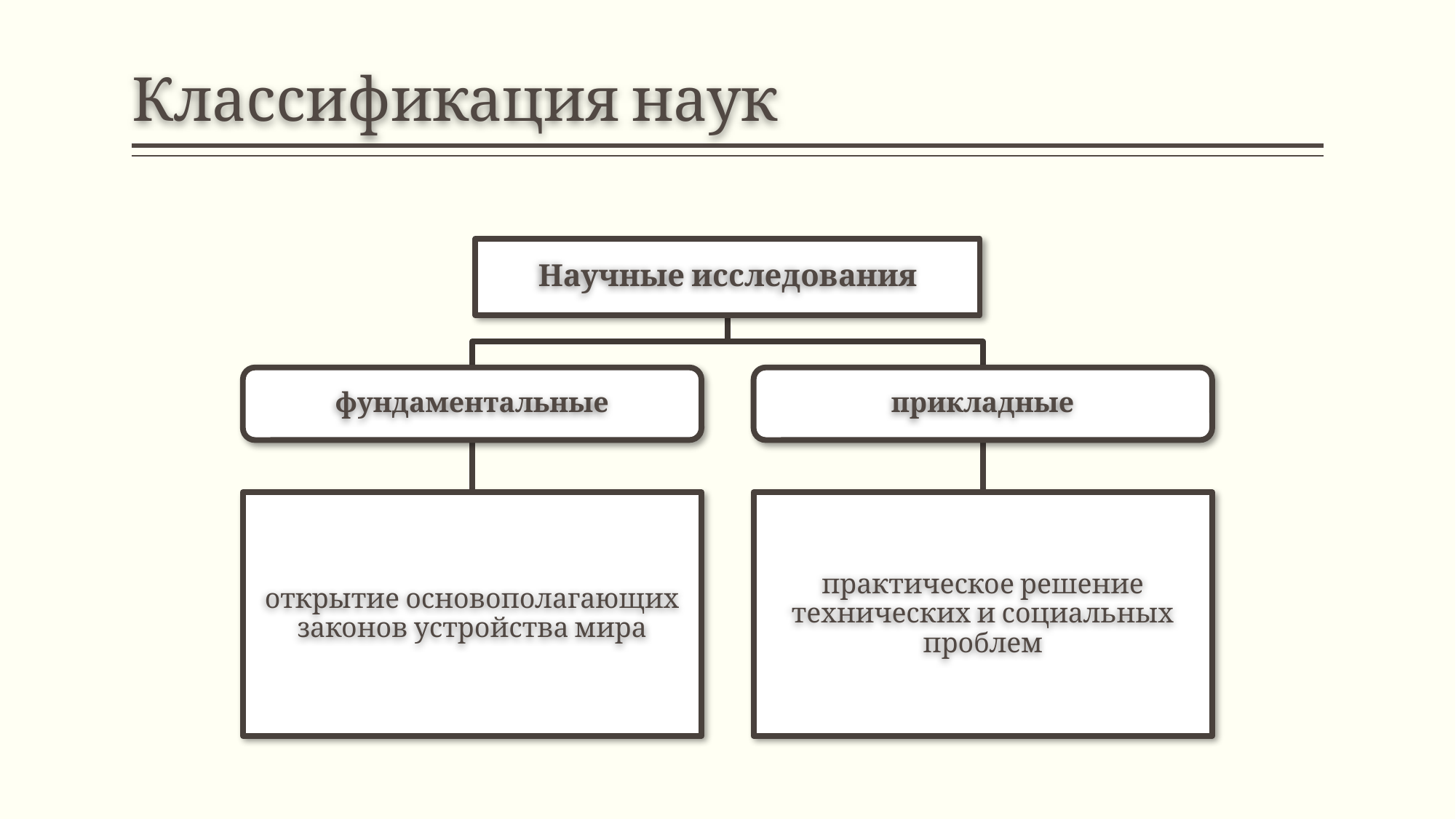

# Классификация наук

Научные исследования

фундаментальные
прикладные

открытие основополагающих законов устройства мира

практическое решение технических и социальных проблем